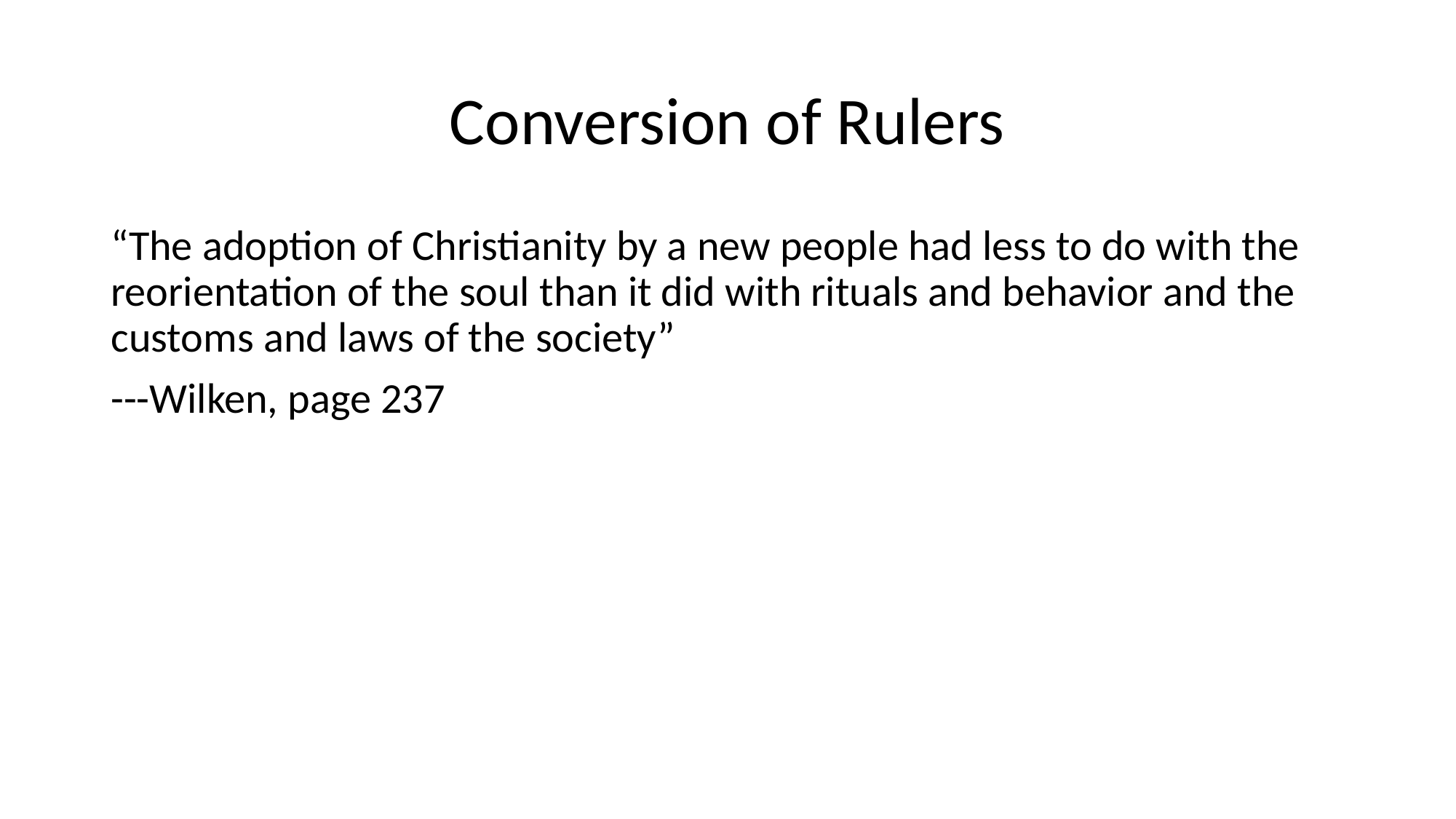

# Conversion of Rulers
“The adoption of Christianity by a new people had less to do with the reorientation of the soul than it did with rituals and behavior and the customs and laws of the society”
---Wilken, page 237